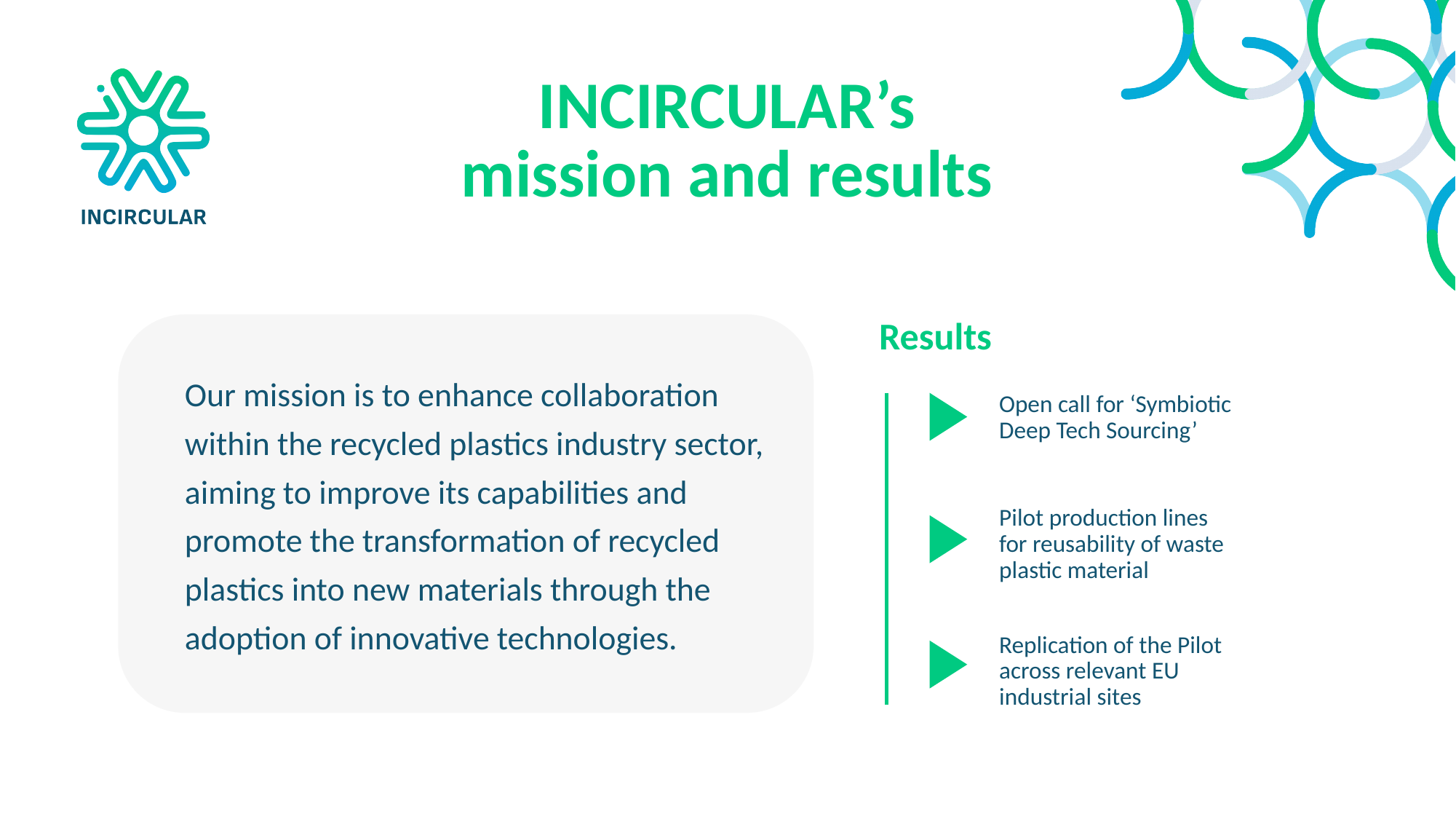

INCIRCULAR’s
mission and results
Our mission is to enhance collaboration within the recycled plastics industry sector, aiming to improve its capabilities and promote the transformation of recycled plastics into new materials through the adoption of innovative technologies.
Open call for ‘Symbiotic Deep Tech Sourcing’
Pilot production lines for reusability of waste plastic material
Replication of the Pilot across relevant EU industrial sites